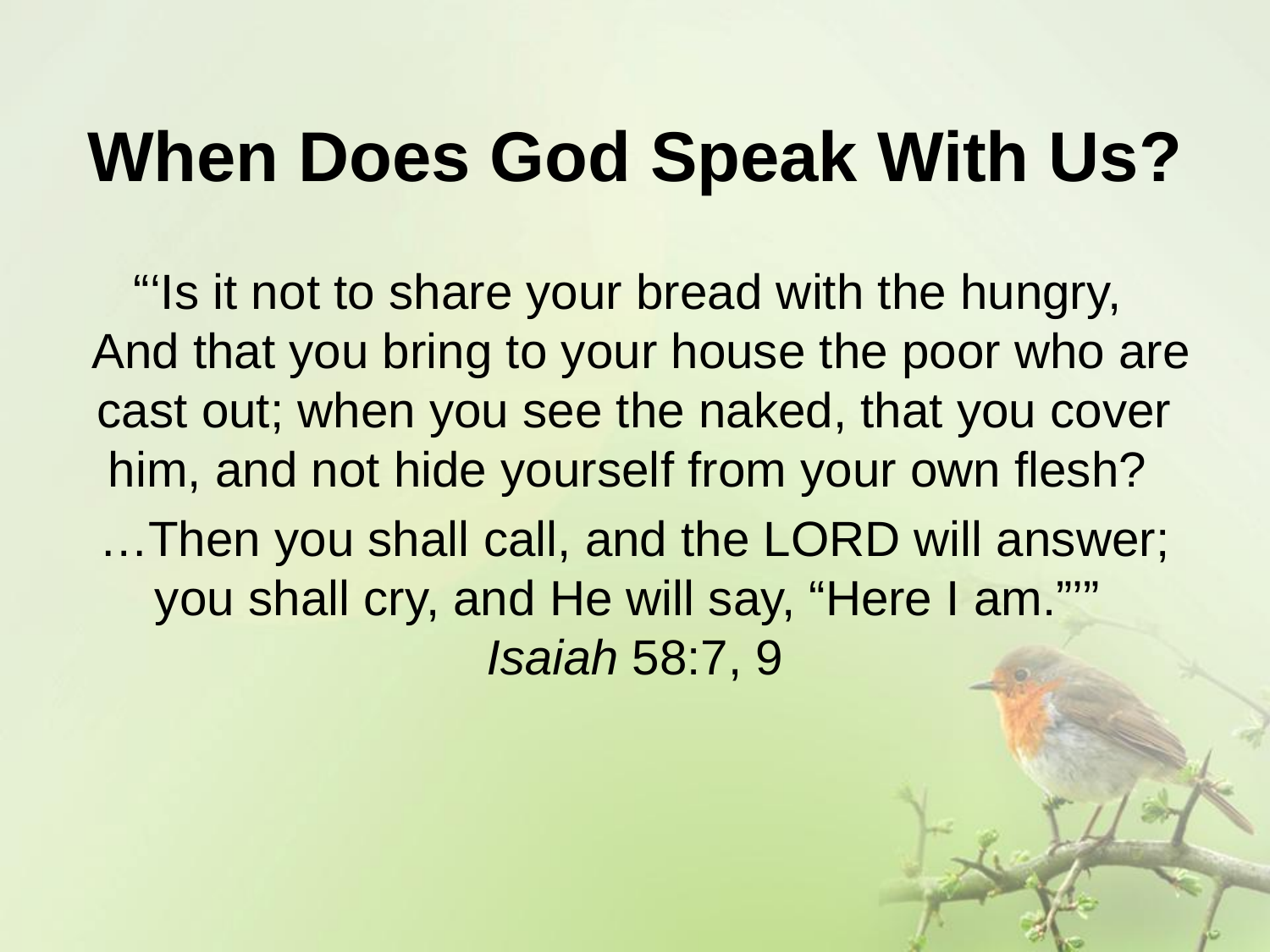

# When Does God Speak With Us?
“‘Is it not to share your bread with the hungry,
 And that you bring to your house the poor who are cast out; when you see the naked, that you cover him, and not hide yourself from your own flesh?
…Then you shall call, and the LORD will answer; you shall cry, and He will say, “Here I am.”’”
Isaiah 58:7, 9